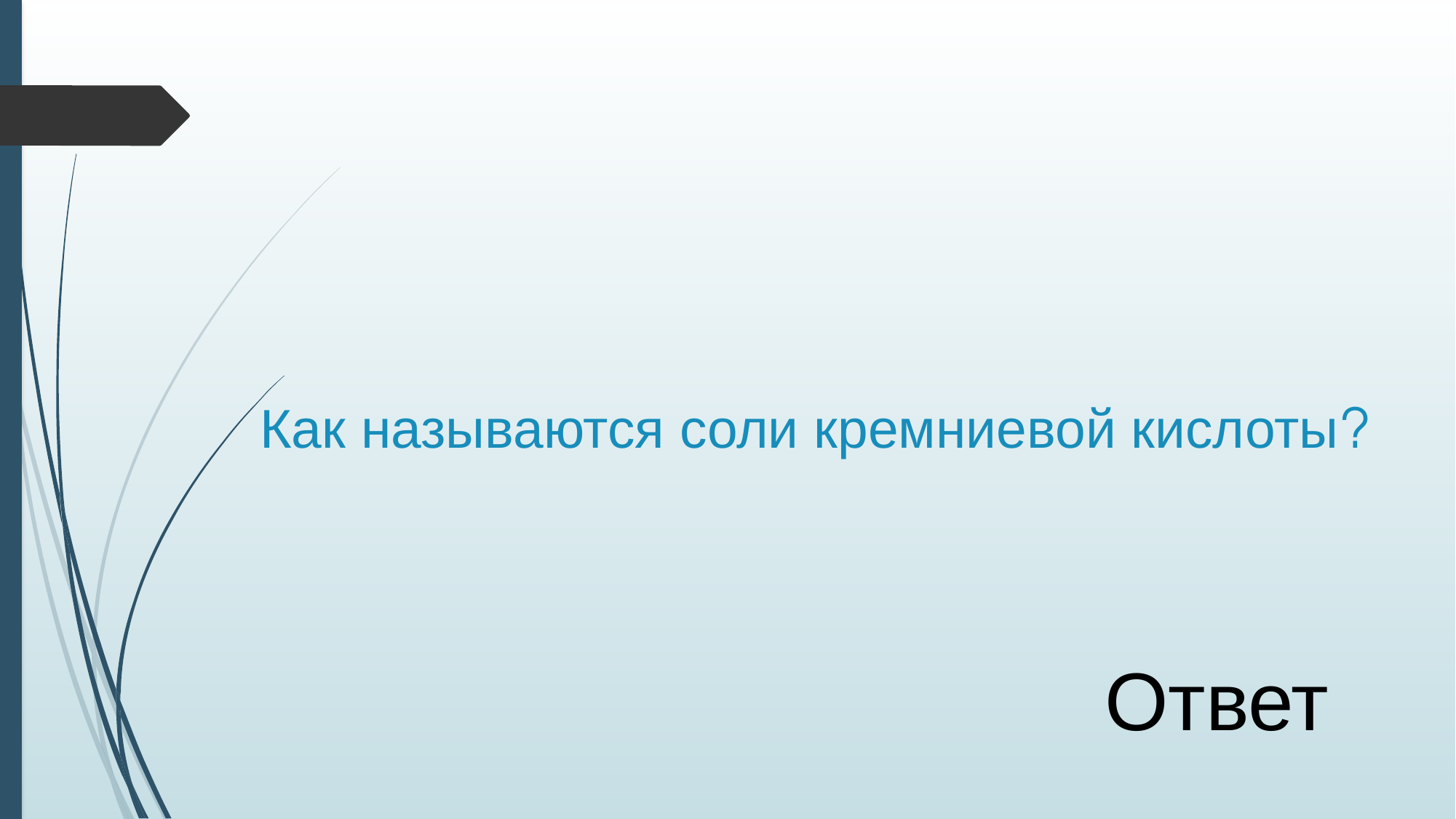

# Как называются соли кремниевой кислоты?
Ответ